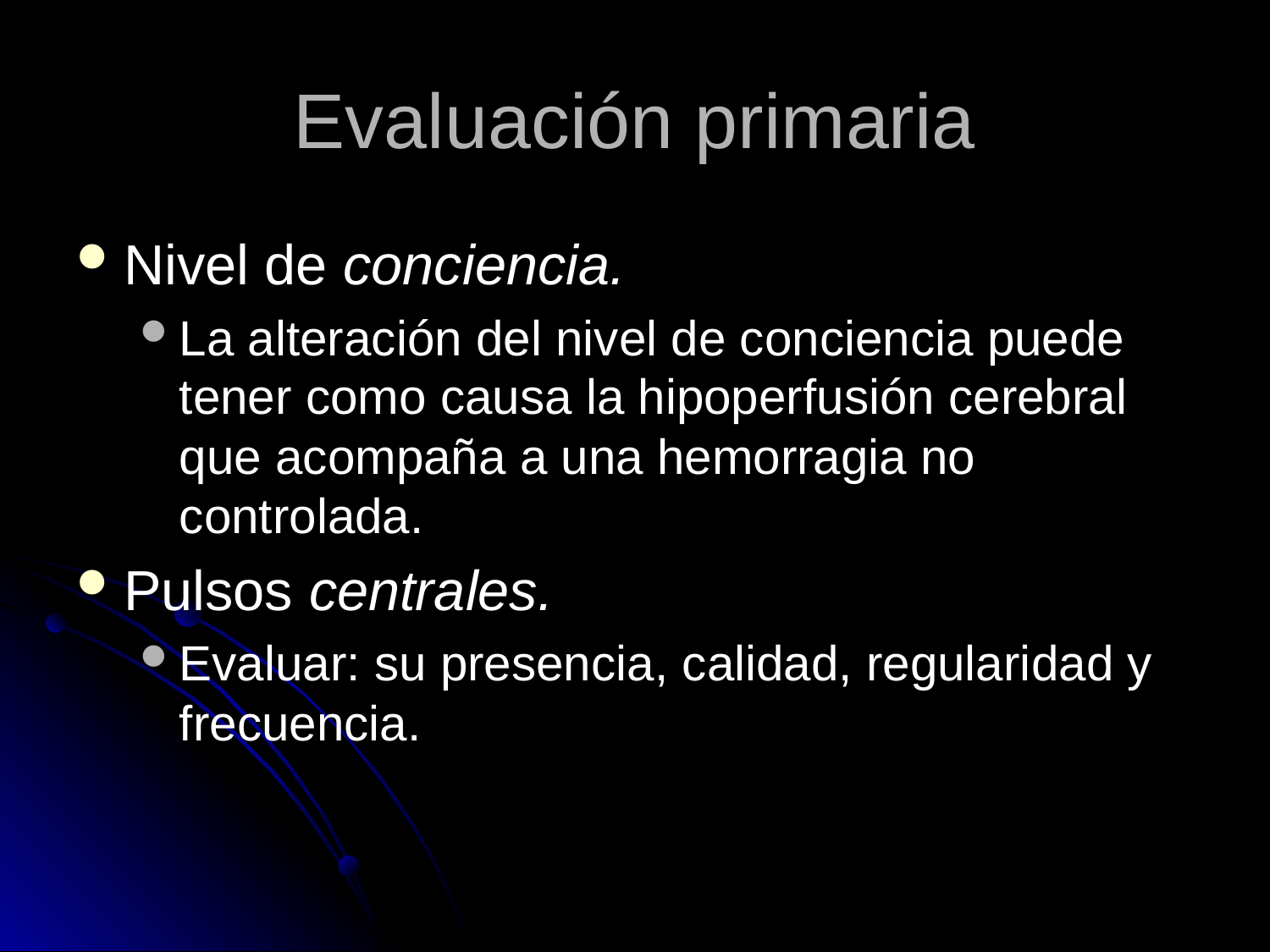

# Evaluación primaria
Nivel de conciencia.
La alteración del nivel de conciencia puede tener como causa la hipoperfusión cerebral que acompaña a una hemorragia no controlada.
Pulsos centrales.
Evaluar: su presencia, calidad, regularidad y frecuencia.